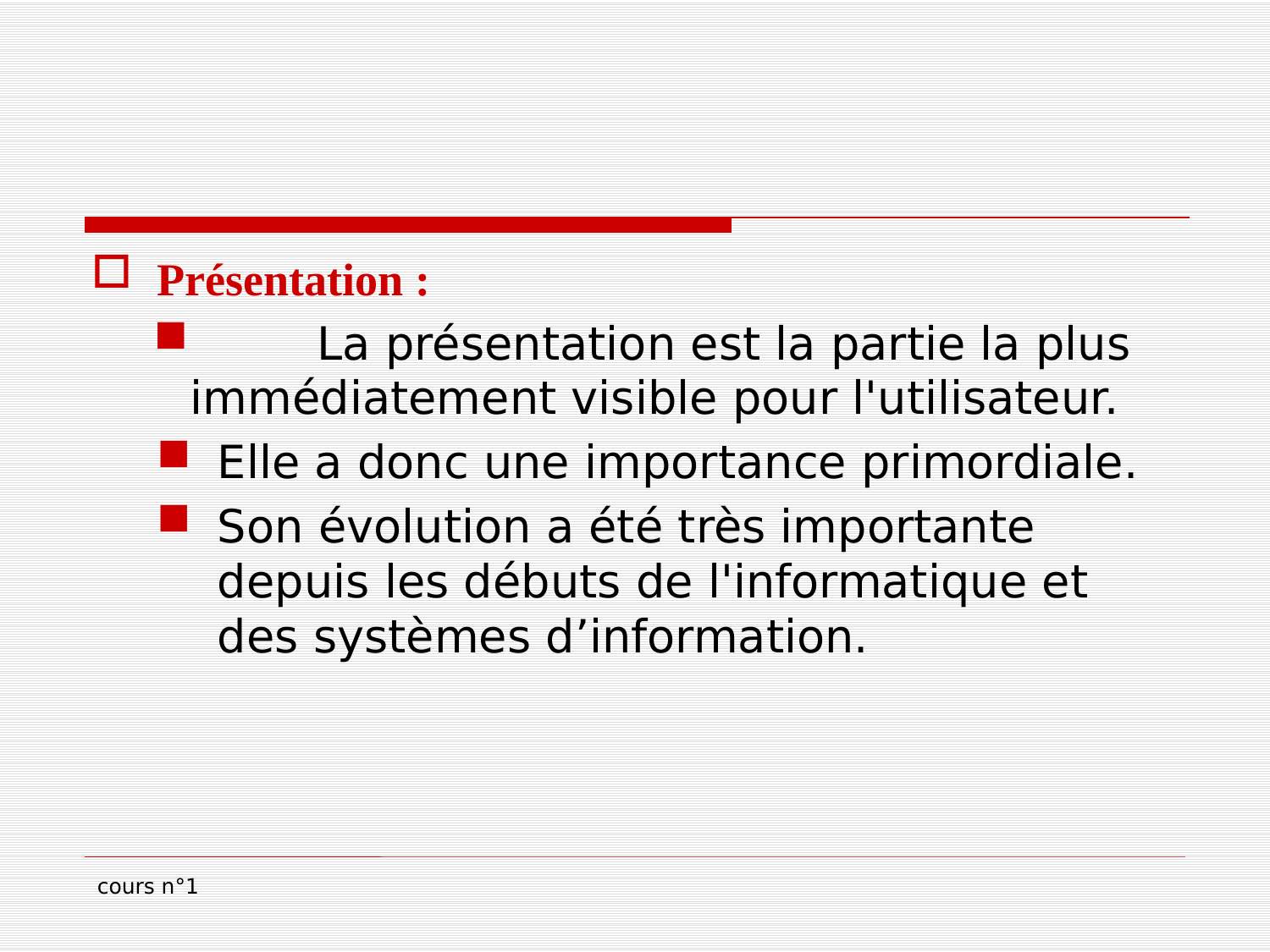

#
Présentation :
	La présentation est la partie la plus immédiatement visible pour l'utilisateur.
Elle a donc une importance primordiale.
Son évolution a été très importante depuis les débuts de l'informatique et des systèmes d’information.

cours n°1